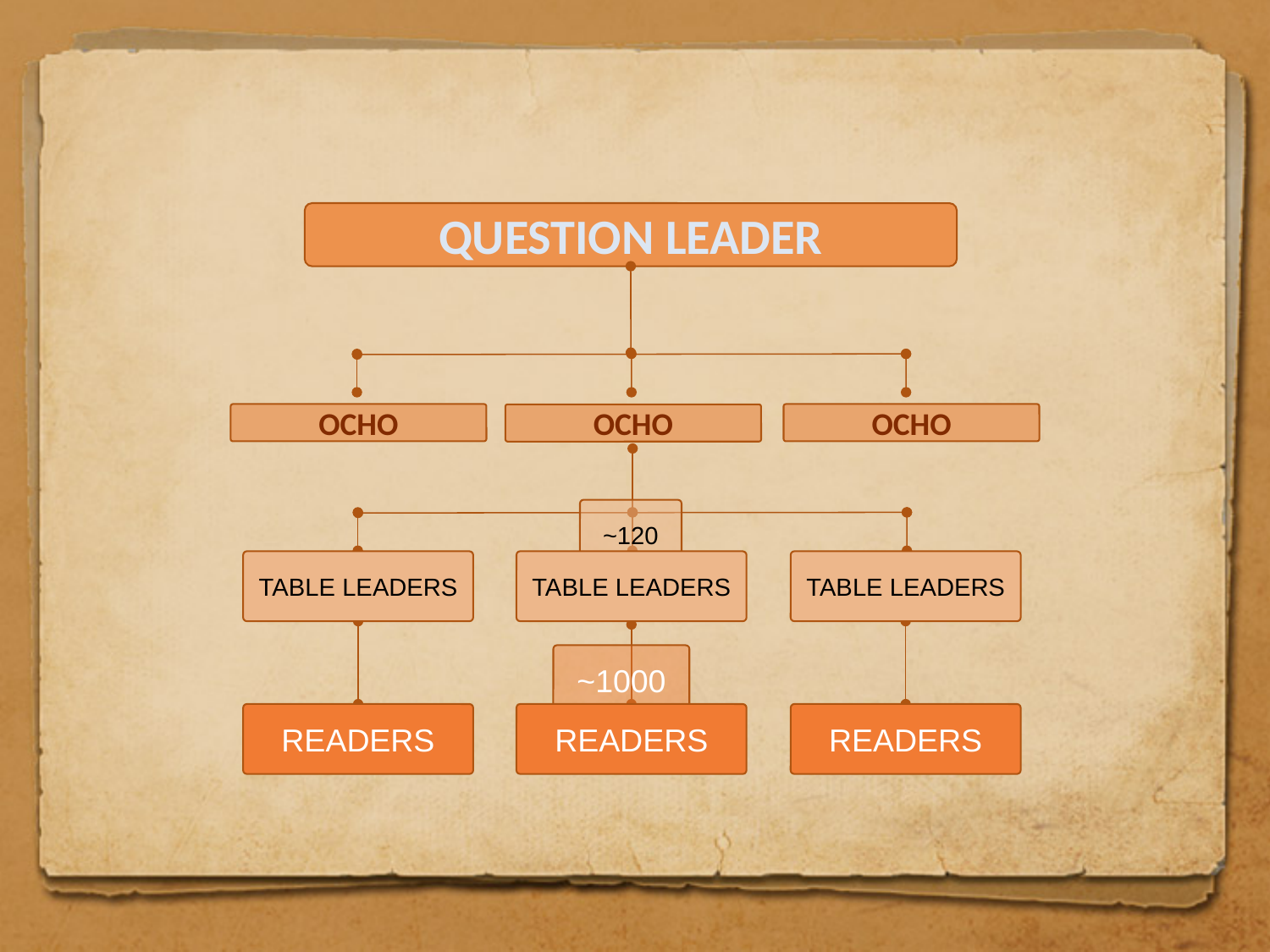

#
QUESTION LEADER
OCHO
OCHO
OCHO
~120
TABLE LEADERS
TABLE LEADERS
TABLE LEADERS
~1000
READERS
READERS
READERS